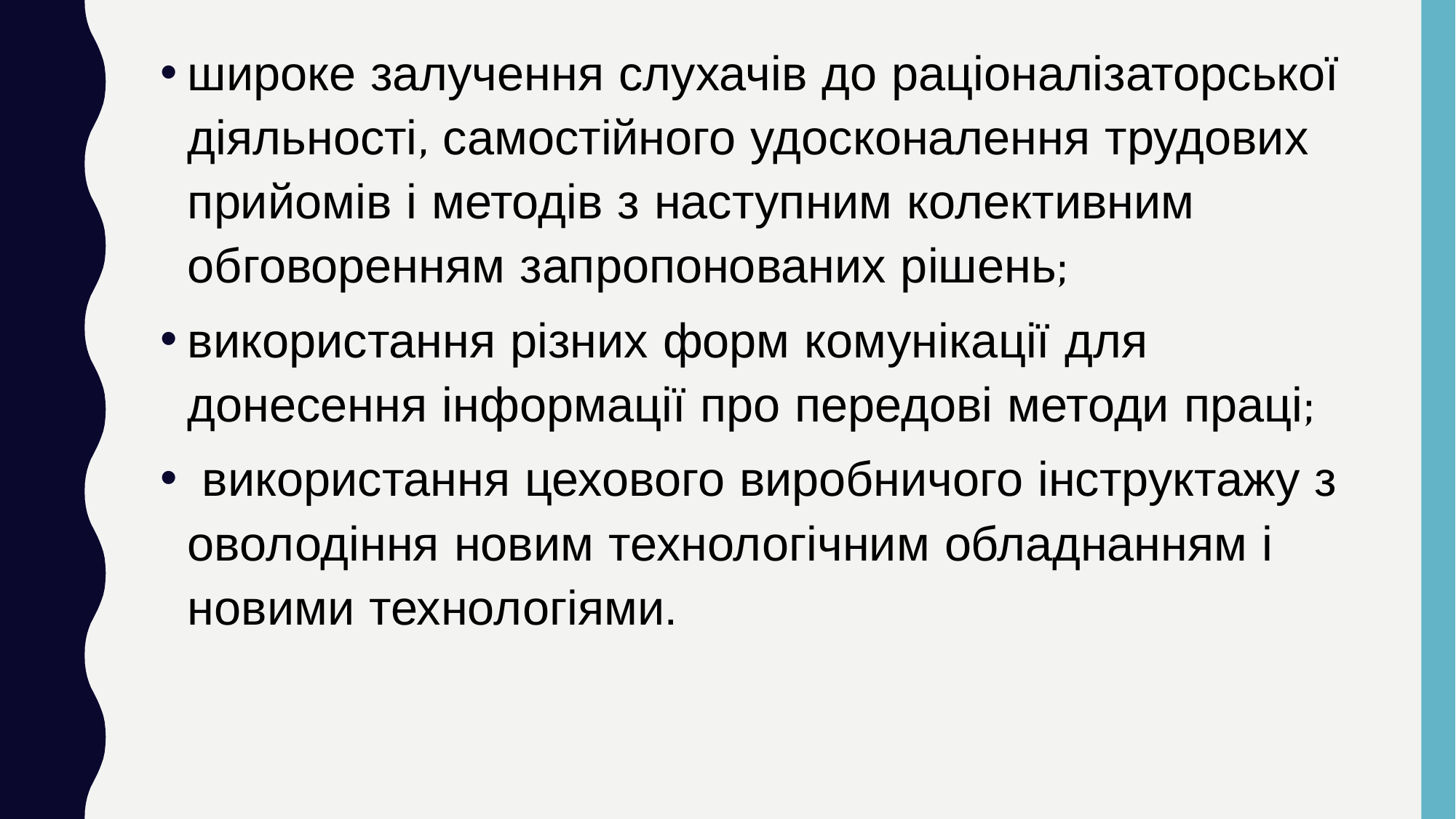

широке залучення слухачів до раціоналізаторської діяльності, самостійного удосконалення трудових прийомів і методів з наступним колективним обговоренням запропонованих рішень;
використання різних форм комунікації для донесення інформації про передові методи праці;
 використання цехового виробничого інструктажу з оволодіння новим технологічним обладнанням і новими технологіями.